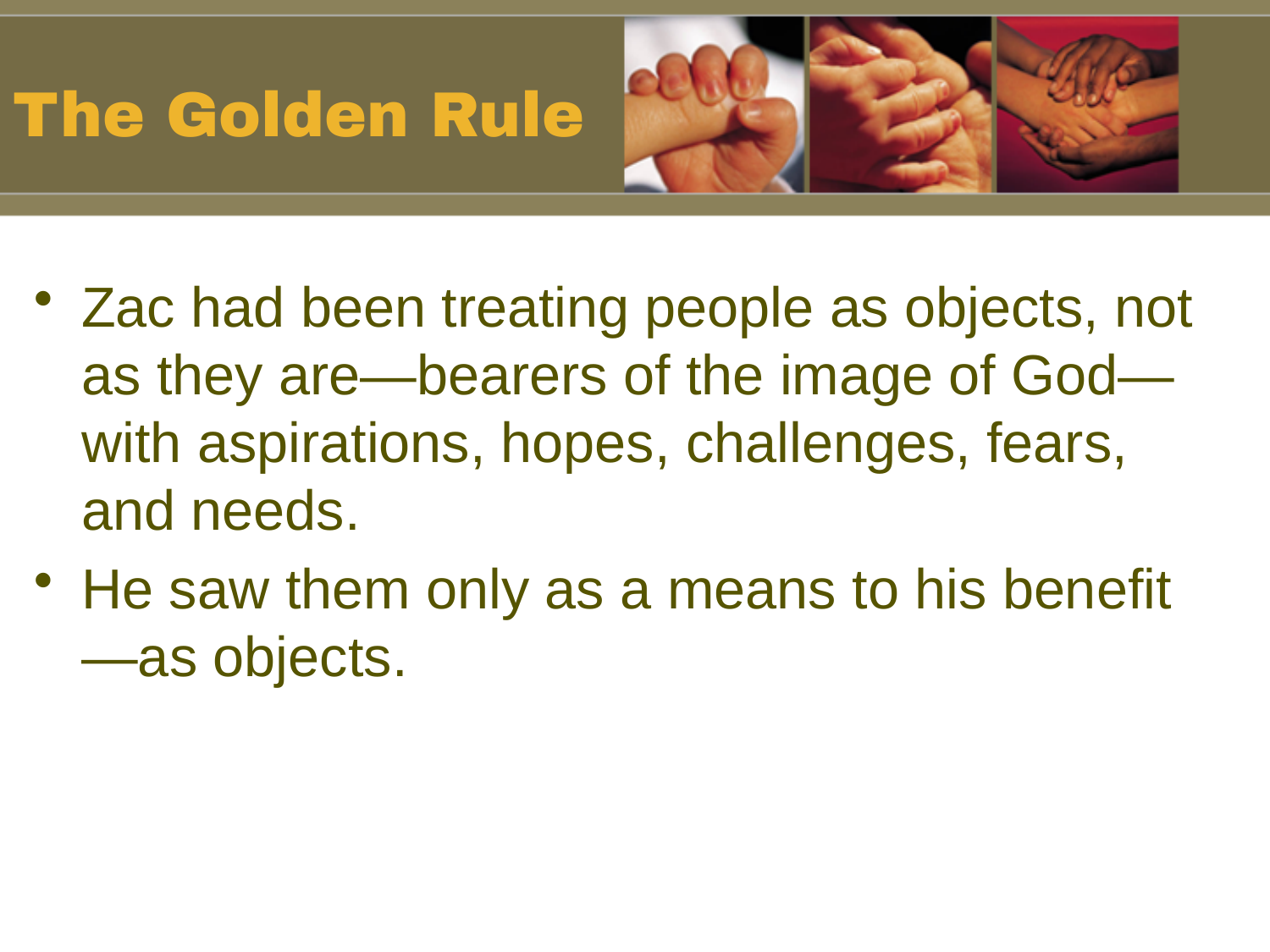

# The Golden Rule
Zac had been treating people as objects, not as they are—bearers of the image of God—with aspirations, hopes, challenges, fears, and needs.
He saw them only as a means to his benefit
—as objects.